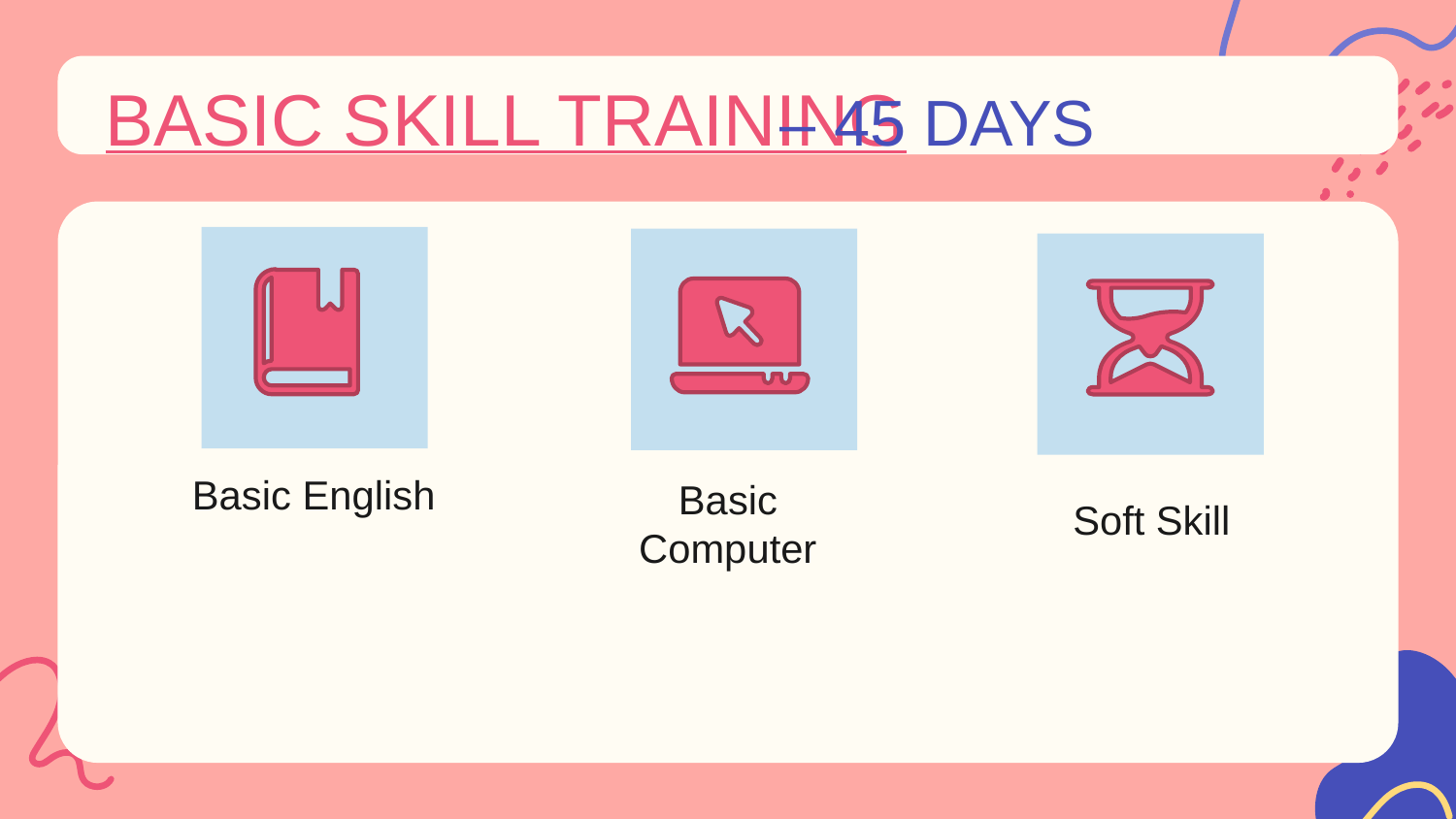

BASIC SKILL TRAINING
– 45 DAYS

Basic English
Basic Computer

Soft Skill